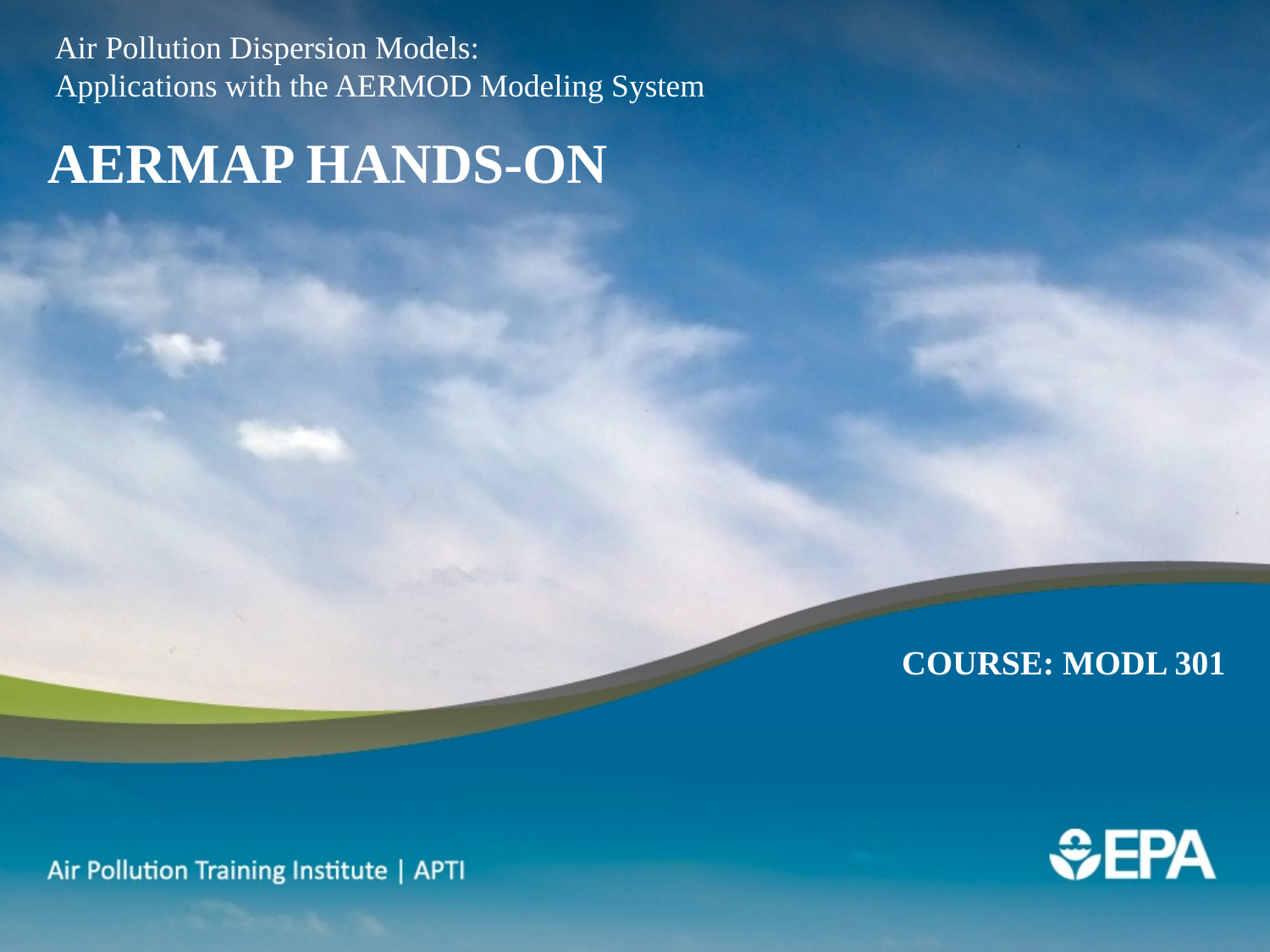

Air Pollution Dispersion Models:
Applications with the AERMOD Modeling System
AERMAP Hands-on
Course: MODL 301